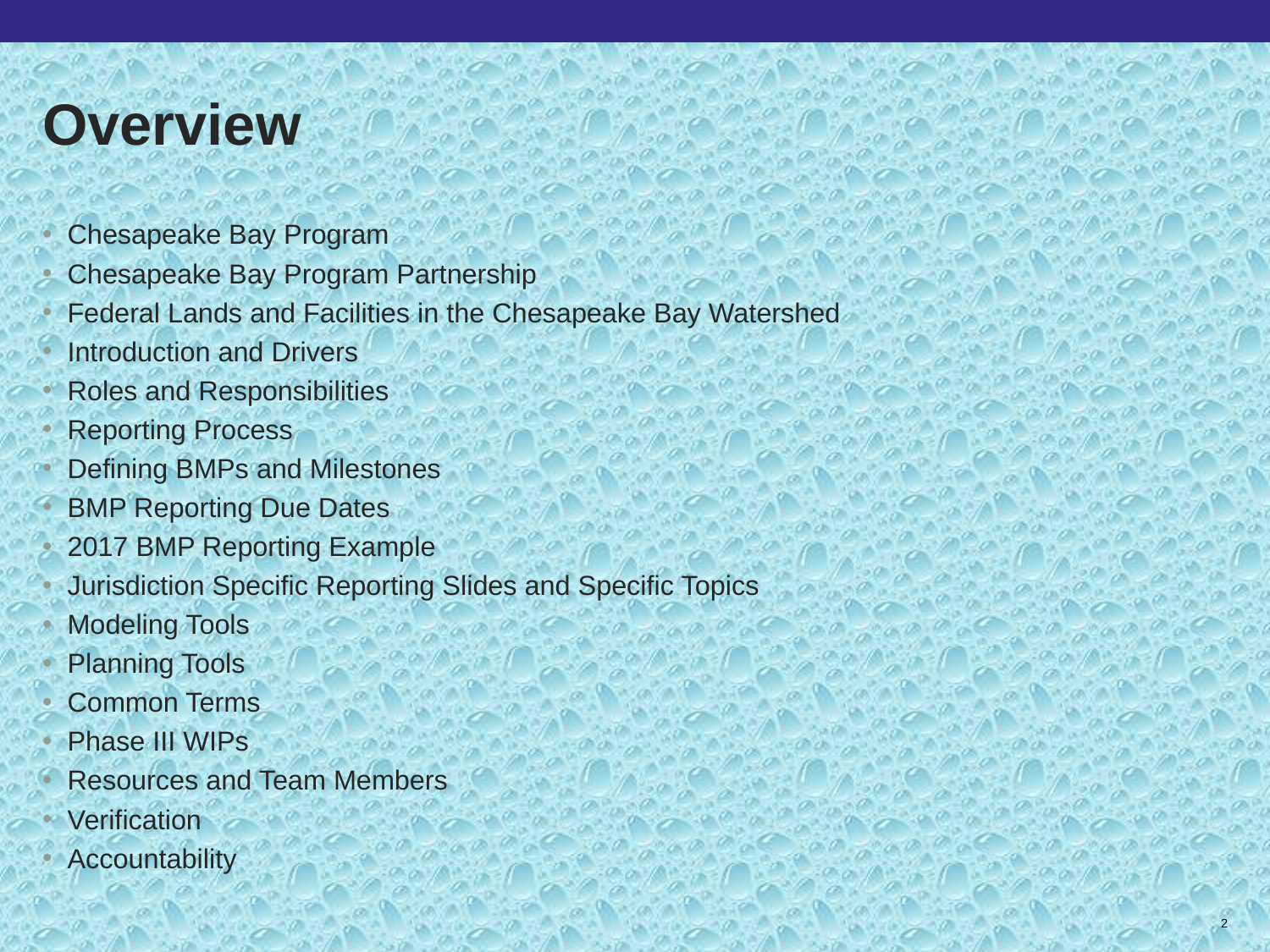

# Overview
Chesapeake Bay Program
Chesapeake Bay Program Partnership
Federal Lands and Facilities in the Chesapeake Bay Watershed
Introduction and Drivers
Roles and Responsibilities
Reporting Process
Defining BMPs and Milestones
BMP Reporting Due Dates
2017 BMP Reporting Example
Jurisdiction Specific Reporting Slides and Specific Topics
Modeling Tools
Planning Tools
Common Terms
Phase III WIPs
Resources and Team Members
Verification
Accountability

2